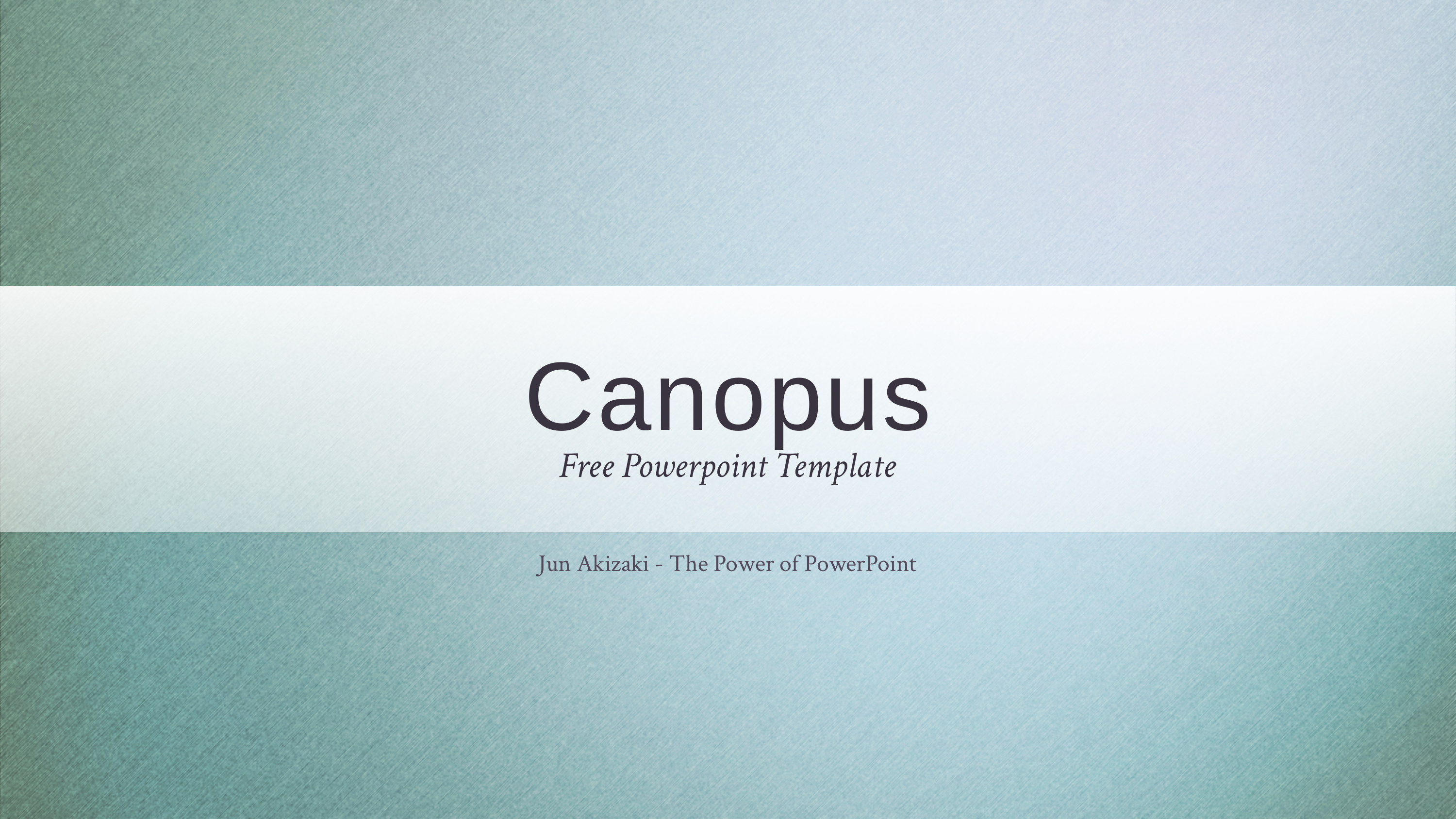

# Canopus
Free Powerpoint Template
Jun Akizaki - The Power of PowerPoint